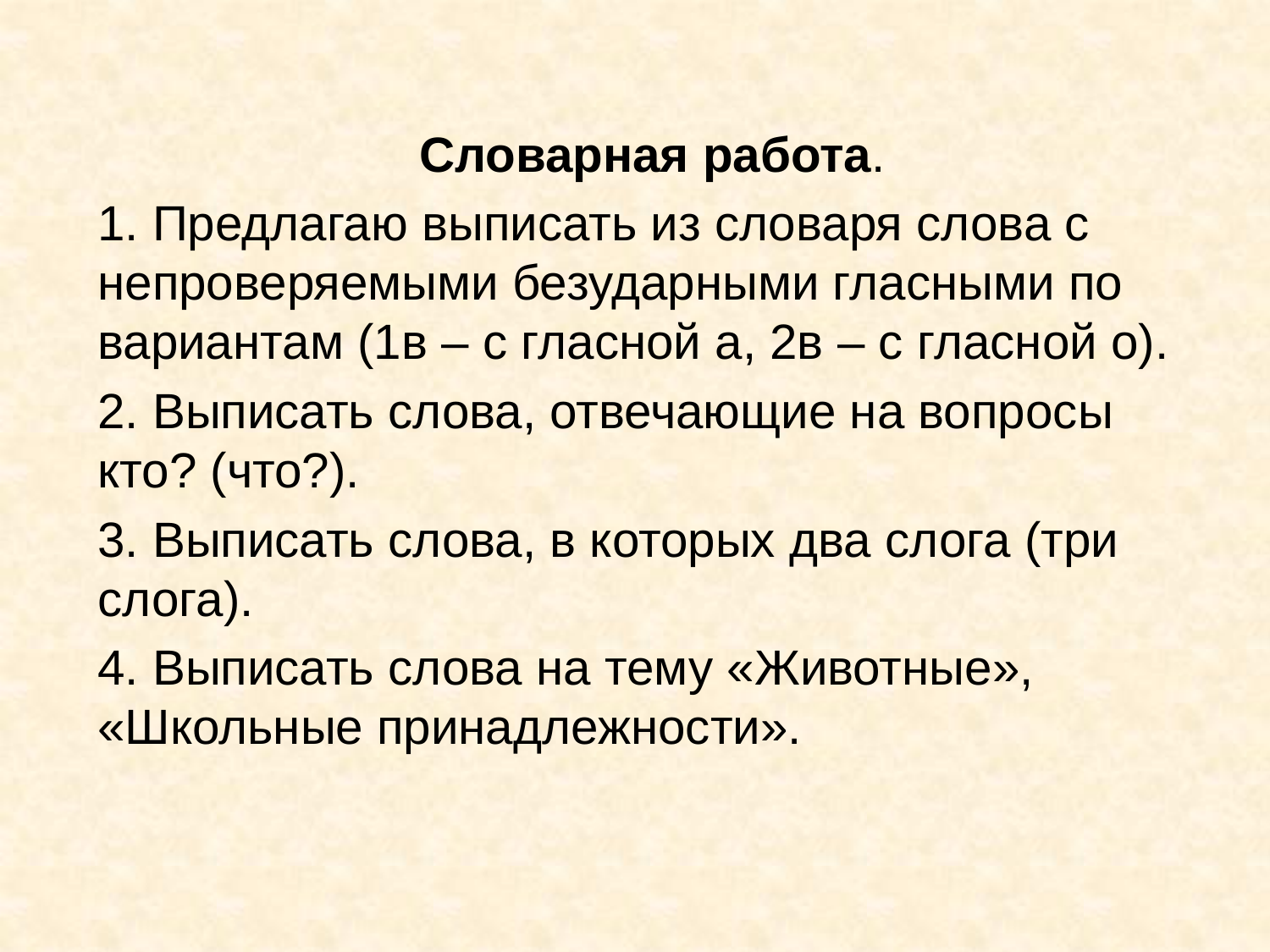

Словарная работа.
1. Предлагаю выписать из словаря слова с непроверяемыми безударными гласными по вариантам (1в – с гласной а, 2в – с гласной о).
2. Выписать слова, отвечающие на вопросы кто? (что?).
3. Выписать слова, в которых два слога (три слога).
4. Выписать слова на тему «Животные», «Школьные принадлежности».